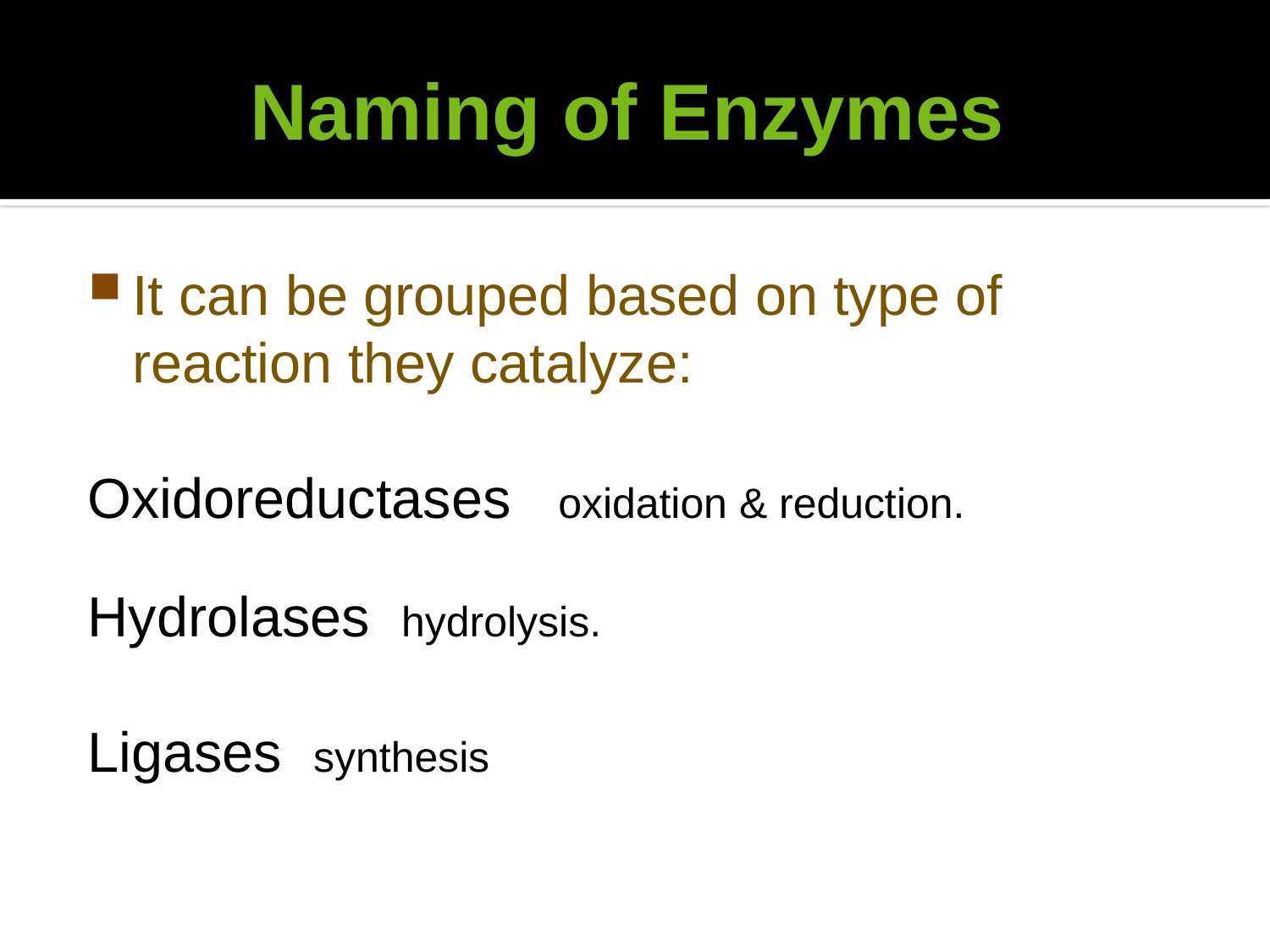

# Naming of Enzymes
It can be grouped based on type of reaction they catalyze:

Oxidoreductases   oxidation & reduction.

Hydrolases  hydrolysis.

Ligases  synthesis